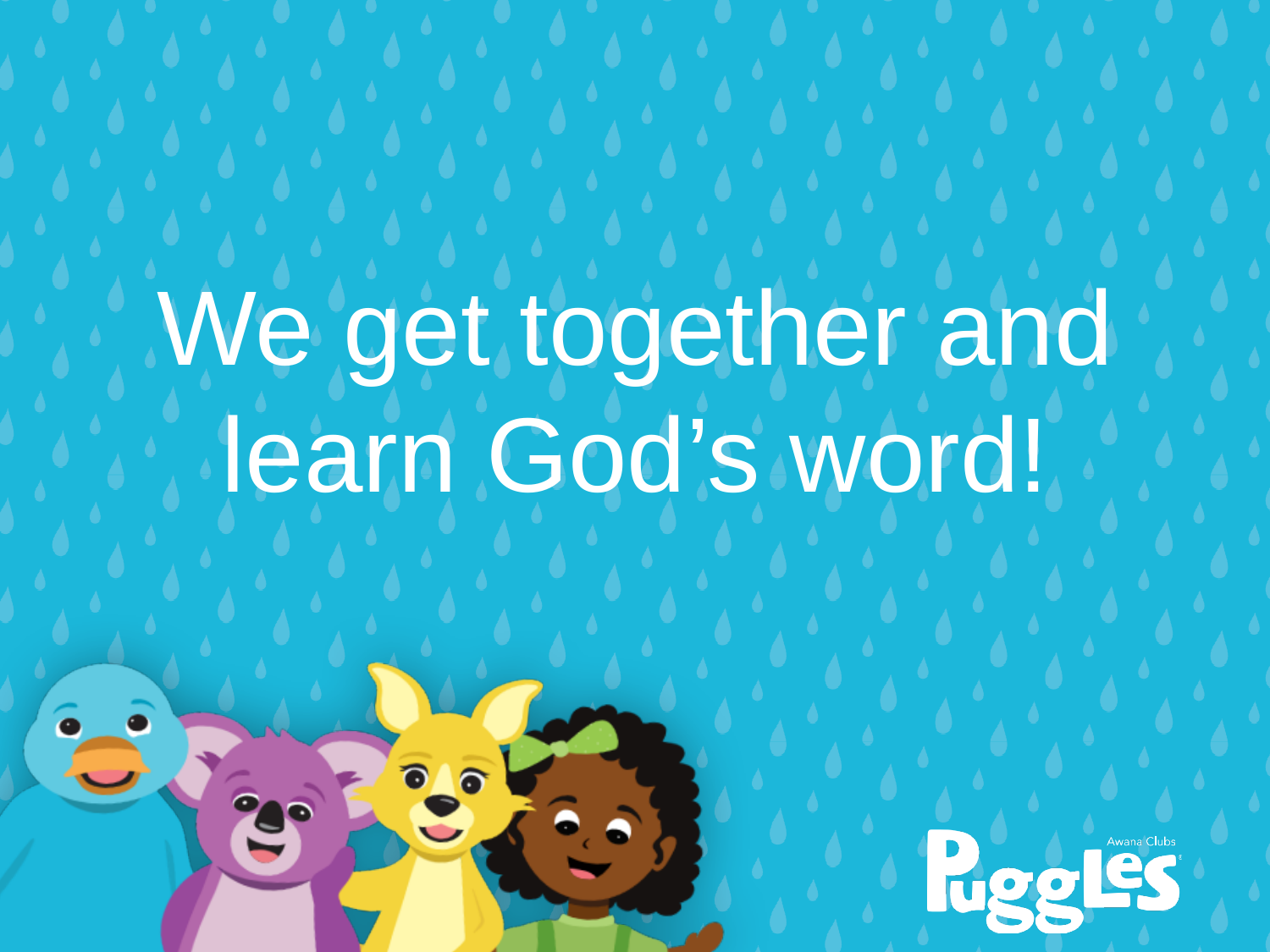

# We get together and learn God’s word!